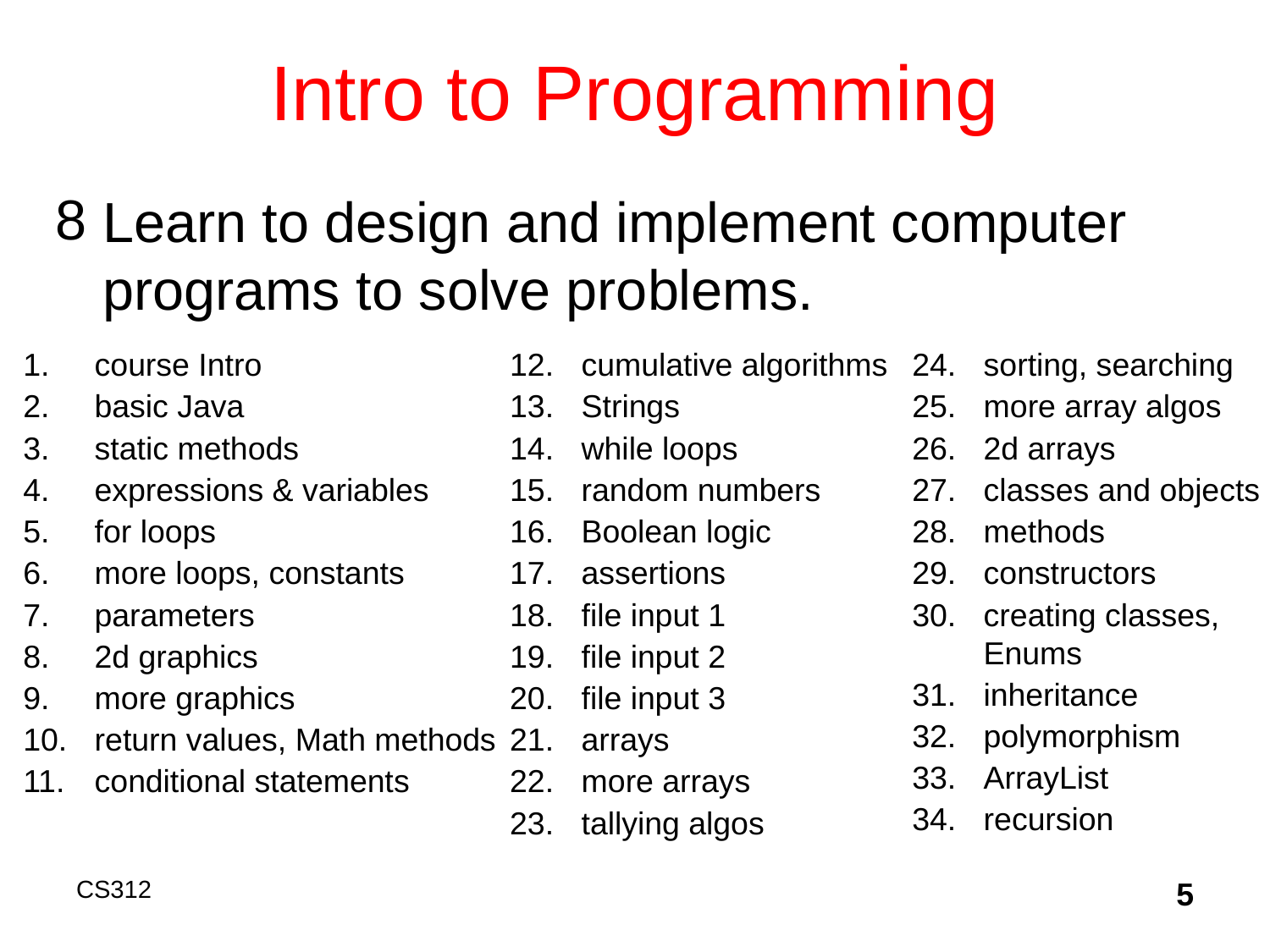

# Intro to Programming
Learn to design and implement computer programs to solve problems.

course Intro
basic Java
static methods
expressions & variables
for loops
more loops, constants
parameters
2d graphics
more graphics
return values, Math methods
conditional statements
cumulative algorithms
Strings
while loops
random numbers
Boolean logic
assertions
file input 1
file input 2
file input 3
arrays
more arrays
tallying algos
sorting, searching
more array algos
2d arrays
classes and objects
methods
constructors
creating classes,
Enums
inheritance
polymorphism
ArrayList
recursion
CS312
5